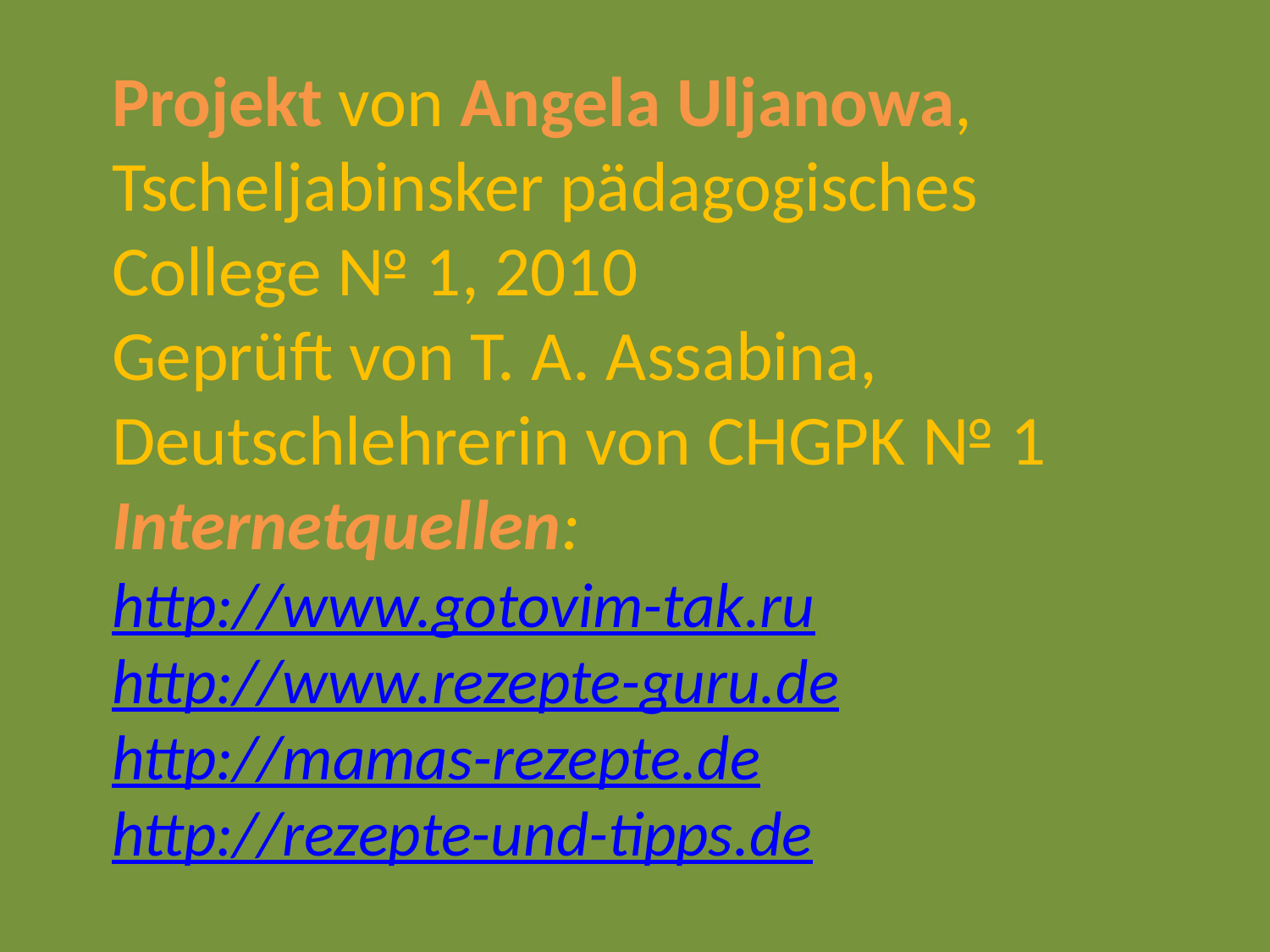

Projekt von Angela Uljanowa,
Tscheljabinsker pädagogisches
College № 1, 2010
Geprüft von T. A. Assabina,
Deutschlehrerin von CHGPK № 1
Internetquellen:
http://www.gotovim-tak.ru
http://www.rezepte-guru.de
http://mamas-rezepte.de
http://rezepte-und-tipps.de